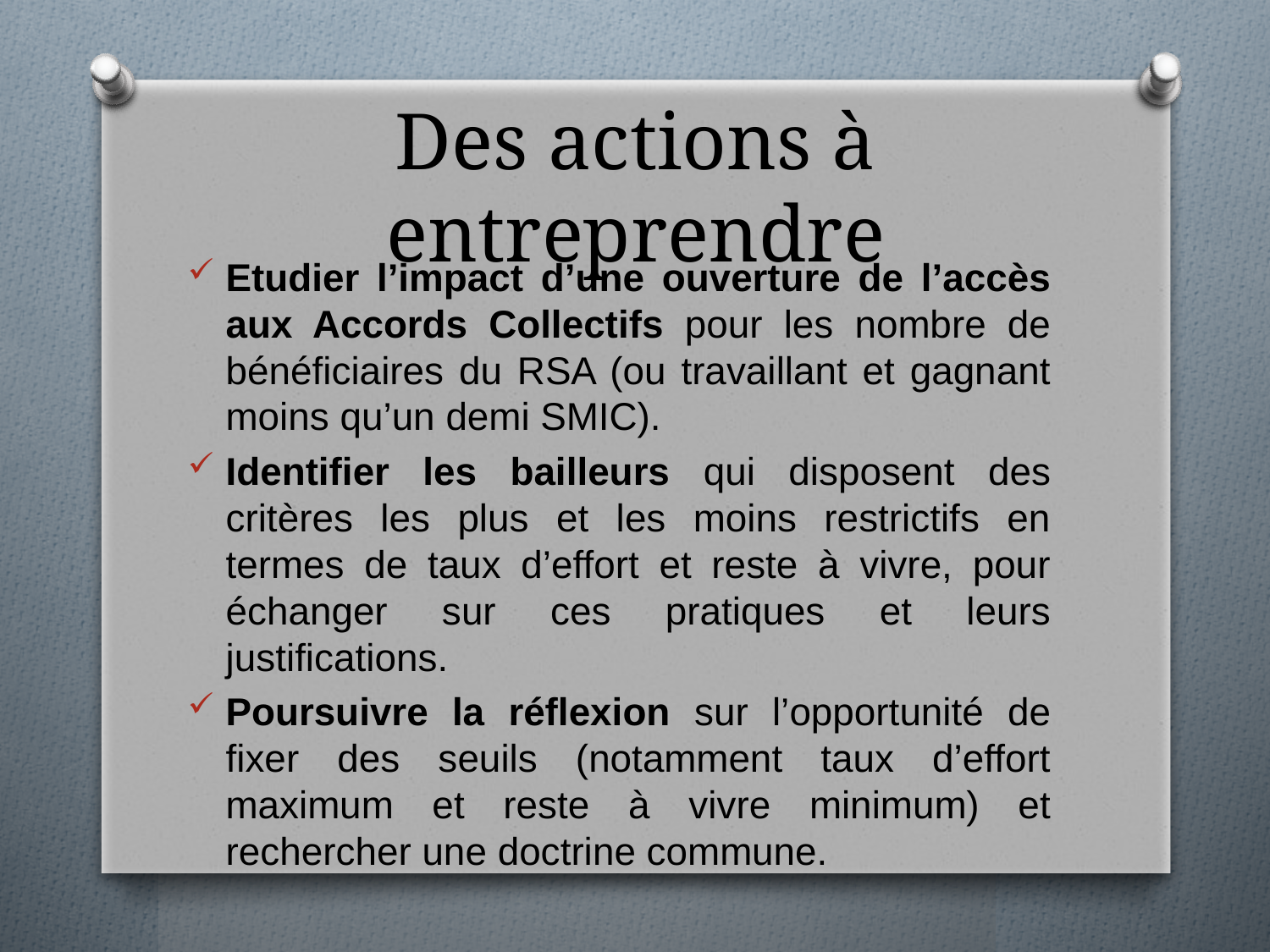

# Des actions à entreprendre
Etudier l’impact d’une ouverture de l’accès aux Accords Collectifs pour les nombre de bénéficiaires du RSA (ou travaillant et gagnant moins qu’un demi SMIC).
Identifier les bailleurs qui disposent des critères les plus et les moins restrictifs en termes de taux d’effort et reste à vivre, pour échanger sur ces pratiques et leurs justifications.
Poursuivre la réflexion sur l’opportunité de fixer des seuils (notamment taux d’effort maximum et reste à vivre minimum) et rechercher une doctrine commune.